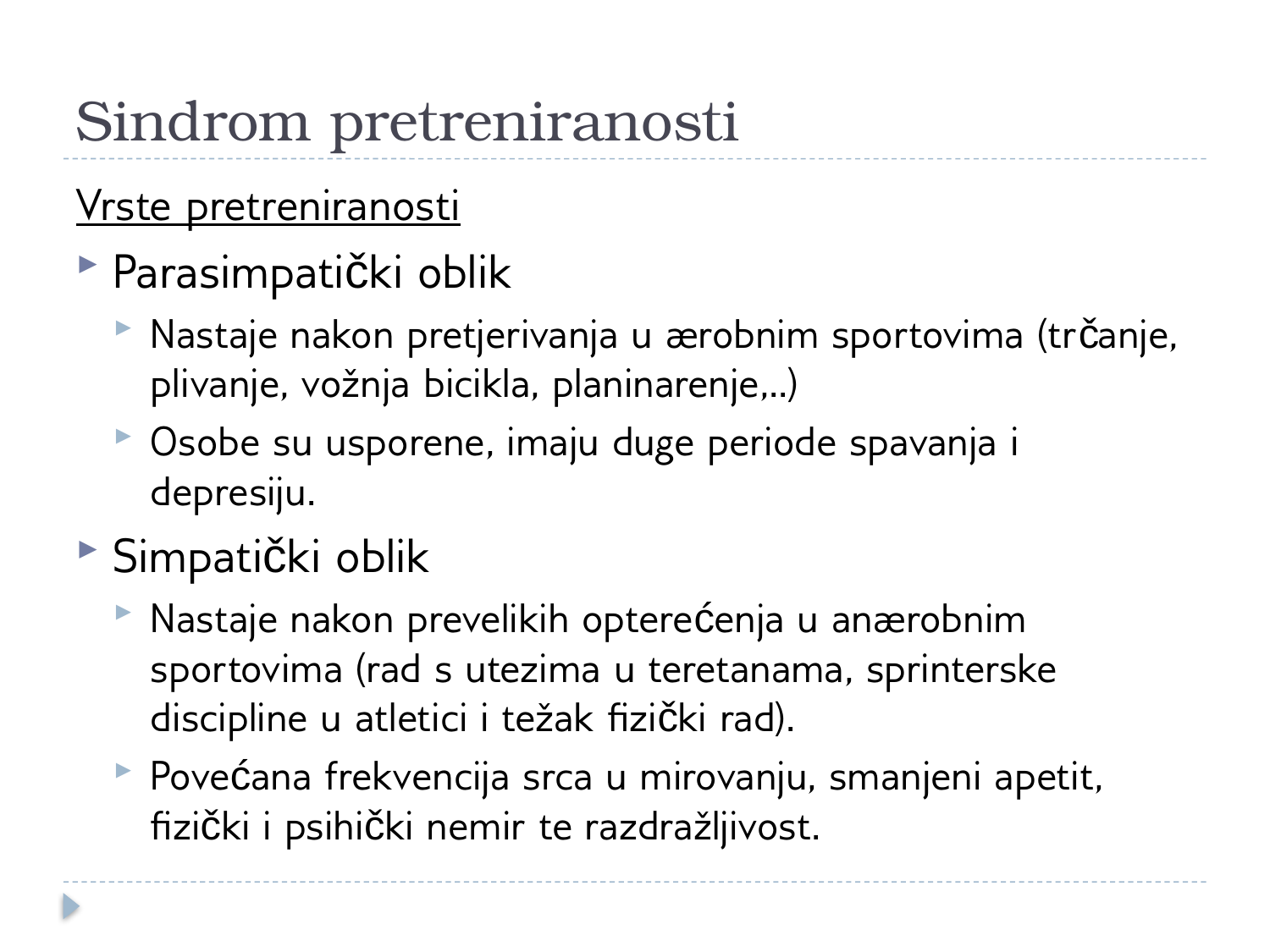

# Sindrom pretreniranosti
Vrste pretreniranosti
Parasimpatički oblik
Nastaje nakon pretjerivanja u aerobnim sportovima (trčanje, plivanje, vožnja bicikla, planinarenje,..)
Osobe su usporene, imaju duge periode spavanja i depresiju.
Simpatički oblik
Nastaje nakon prevelikih opterećenja u anaerobnim sportovima (rad s utezima u teretanama, sprinterske discipline u atletici i težak fizički rad).
Povećana frekvencija srca u mirovanju, smanjeni apetit, fizički i psihički nemir te razdražljivost.